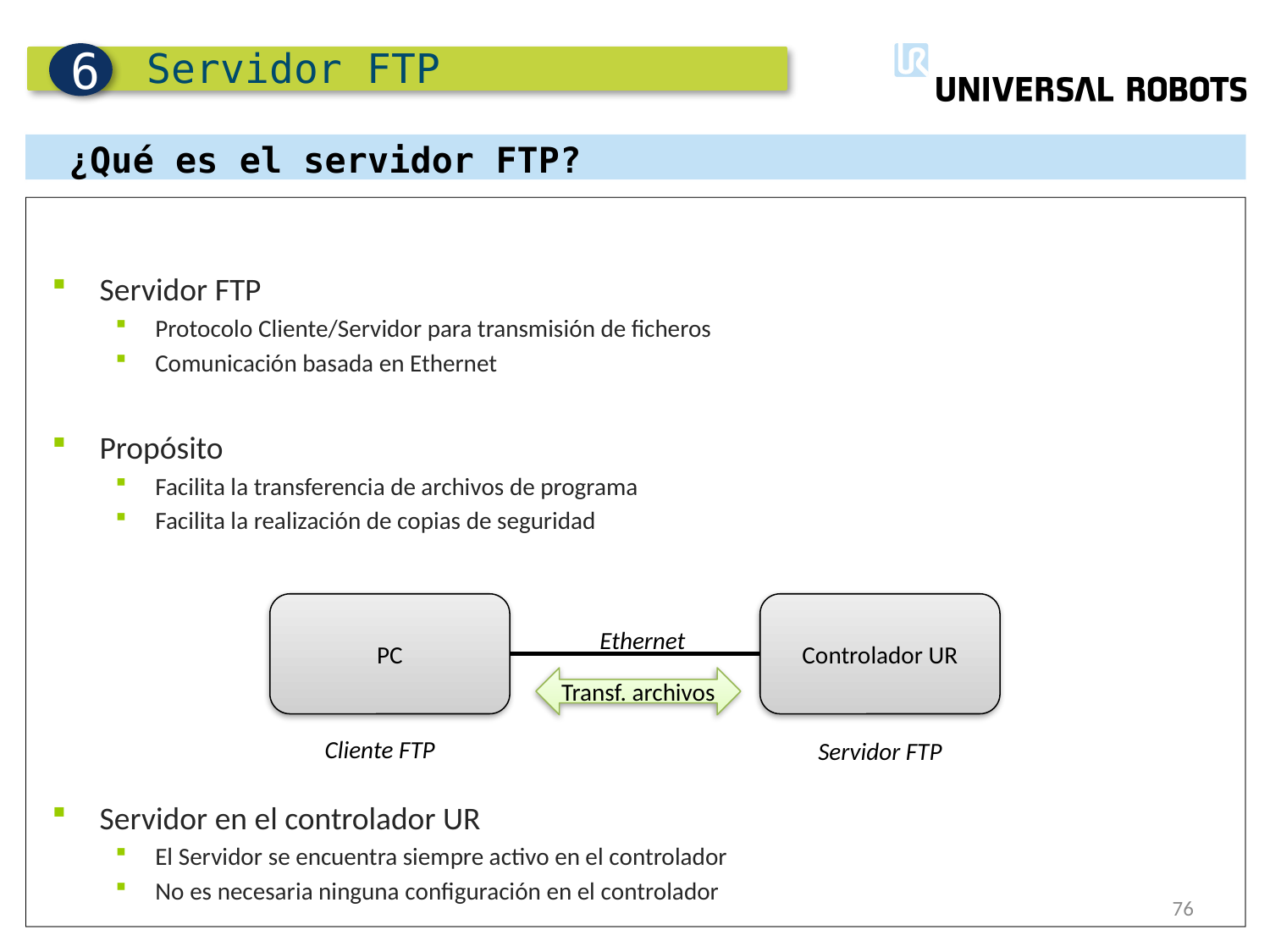

Servidor FTP

6
¿Qué es el servidor FTP?

Servidor FTP
Protocolo Cliente/Servidor para transmisión de ficheros
Comunicación basada en Ethernet

Propósito
Facilita la transferencia de archivos de programa
Facilita la realización de copias de seguridad

Servidor en el controlador UR
El Servidor se encuentra siempre activo en el controlador
No es necesaria ninguna configuración en el controlador

Controlador UR
Ethernet
PC
Transf. archivos
Cliente FTP
Servidor FTP
76